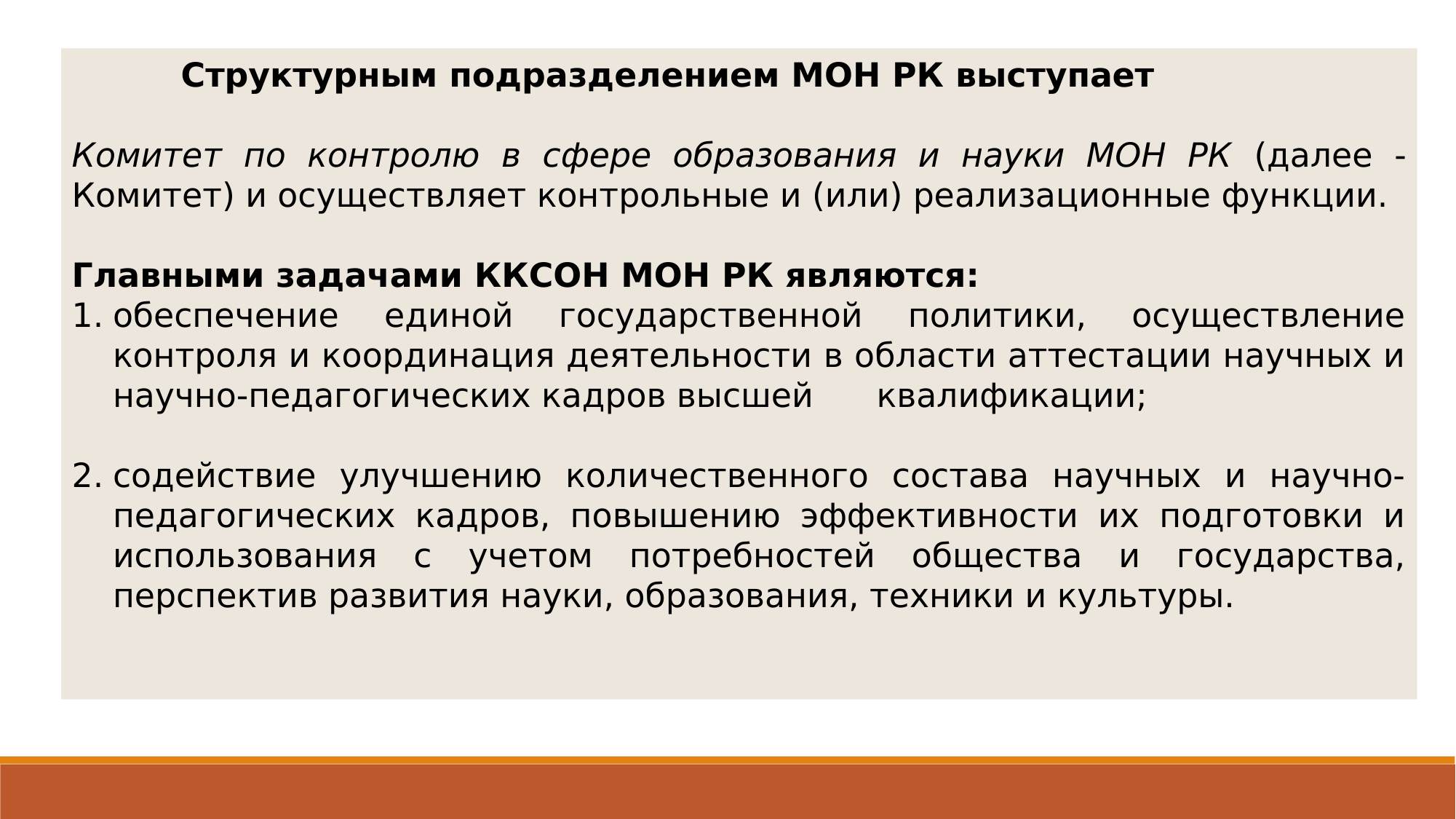

Структурным подразделением МОН РК выступает

Комитет по контролю в сфере образования и науки МОН РК (далее - Комитет) и осуществляет контрольные и (или) реализационные функции.

Главными задачами ККСОН МОН РК являются:
обеспечение единой государственной политики, осуществление контроля и координация деятельности в области аттестации научных и научно-педагогических кадров высшей      квалификации;

содействие улучшению количественного состава научных и научно-педагогических кадров, повышению эффективности их подготовки и использования с учетом потребностей общества и государства, перспектив развития науки, образования, техники и культуры.